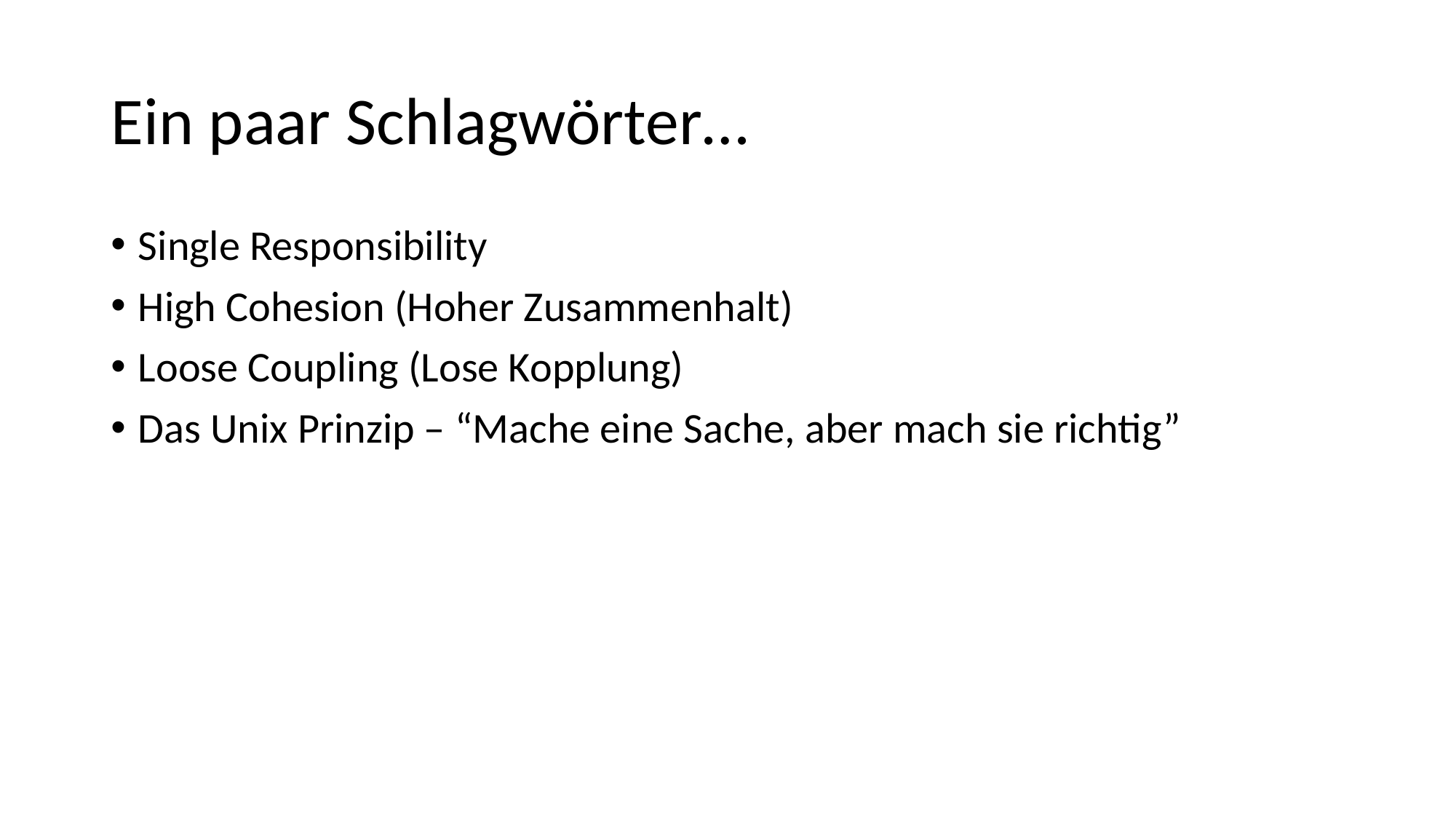

# Ein paar Schlagwörter…
Single Responsibility
High Cohesion (Hoher Zusammenhalt)
Loose Coupling (Lose Kopplung)
Das Unix Prinzip – “Mache eine Sache, aber mach sie richtig”